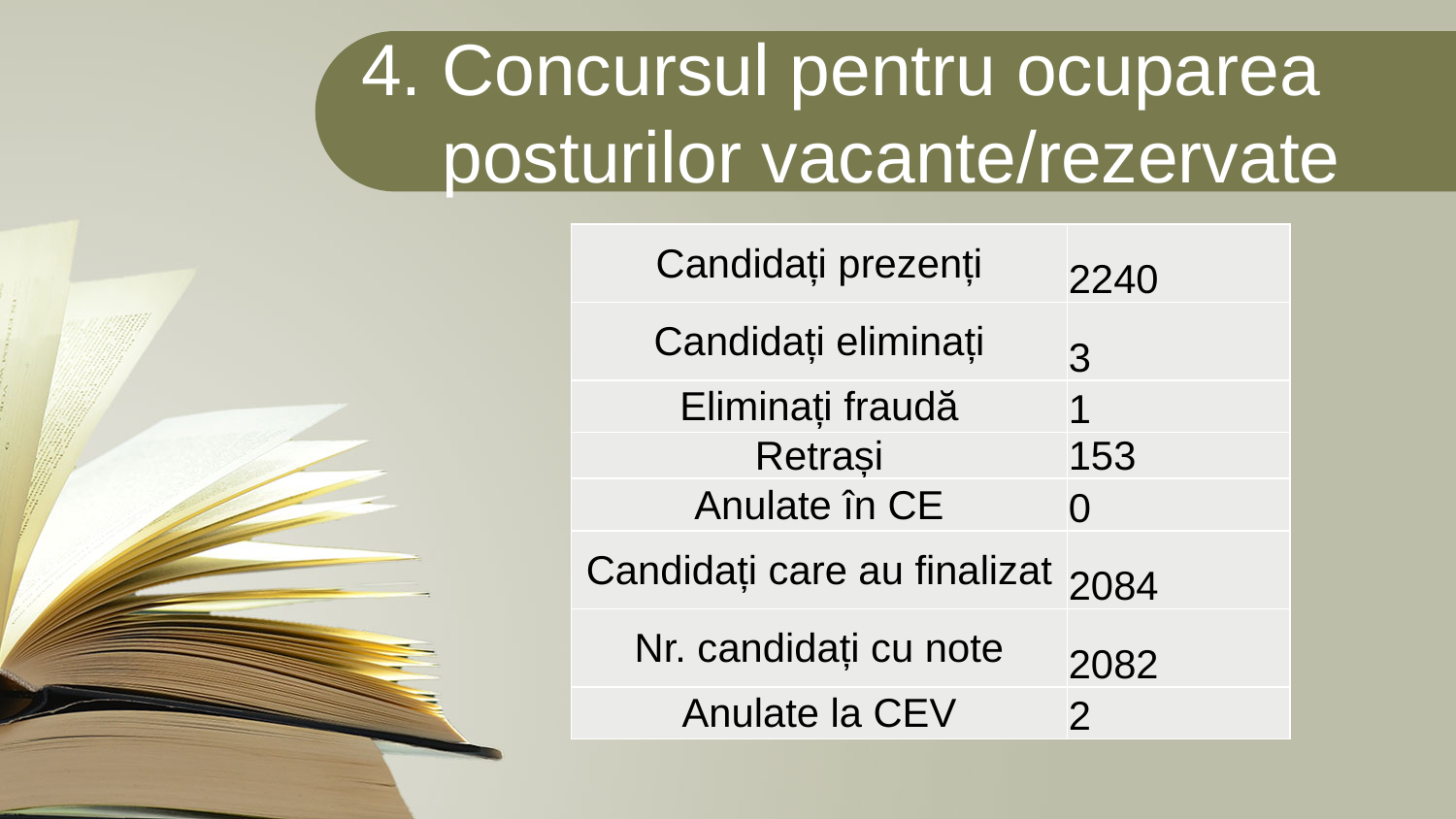

4. Concursul pentru ocuparea      posturilor vacante/rezervate
| Candidați prezenți | 2240 |
| --- | --- |
| Candidați eliminați | 3 |
| Eliminați fraudă | 1 |
| Retrași | 153 |
| Anulate în CE | 0 |
| Candidați care au finalizat | 2084 |
| Nr. candidați cu note | 2082 |
| Anulate la CEV | 2 |